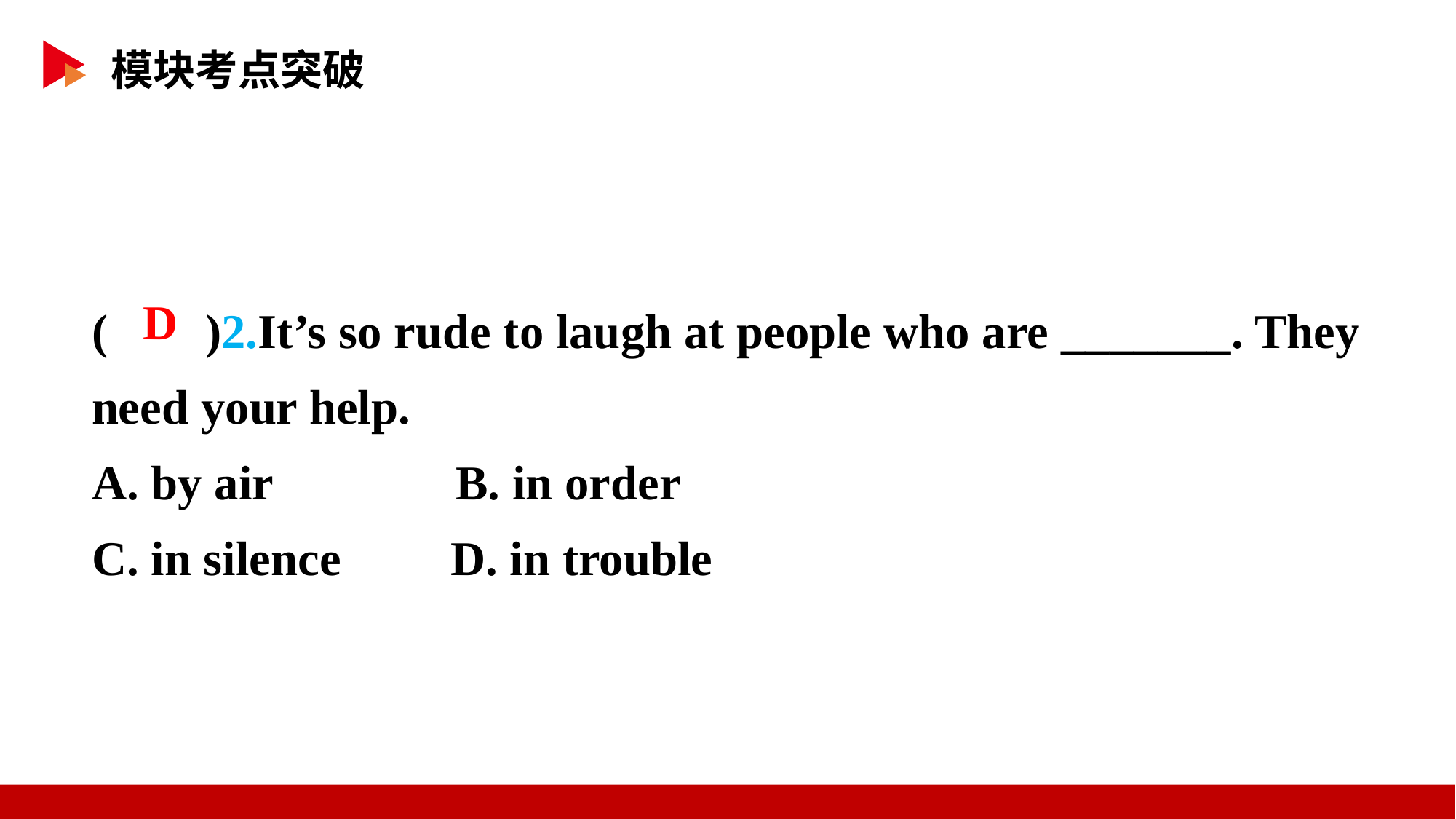

(        )2.It’s so rude to laugh at people who are _______. They need your help.
A. by air               B. in order
C. in silence         D. in trouble
   D